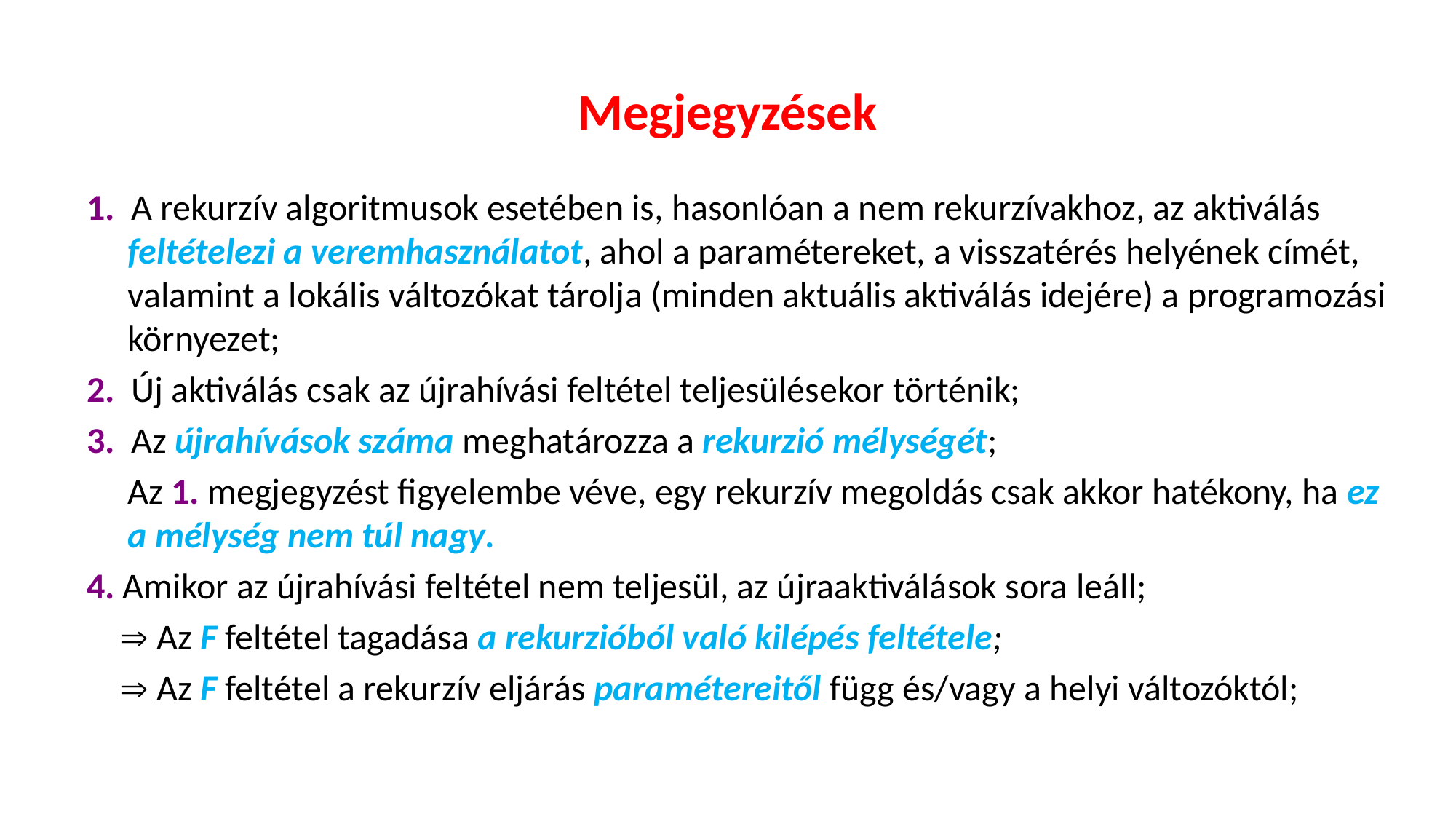

# Megjegyzések
1.  A rekurzív algoritmusok esetében is, hasonlóan a nem rekurzívakhoz, az aktiválás feltételezi a veremhasználatot, ahol a paramétereket, a visszatérés helyének címét, valamint a lokális változókat tárolja (minden aktuális aktiválás idejére) a programozási környezet;
2.  Új aktiválás csak az újrahívási feltétel teljesülésekor történik;
3.  Az újrahívások száma meghatározza a rekurzió mélységét;
     Az 1. megjegyzést figyelembe véve, egy rekurzív megoldás csak akkor hatékony, ha ez a mélység nem túl nagy.
4. Amikor az újrahívási feltétel nem teljesül, az újraaktiválások sora leáll;
    ⇒ Az F feltétel tagadása a rekurzióból való kilépés feltétele;
    ⇒ Az F feltétel a rekurzív eljárás paramétereitől függ és/vagy a helyi változóktól;